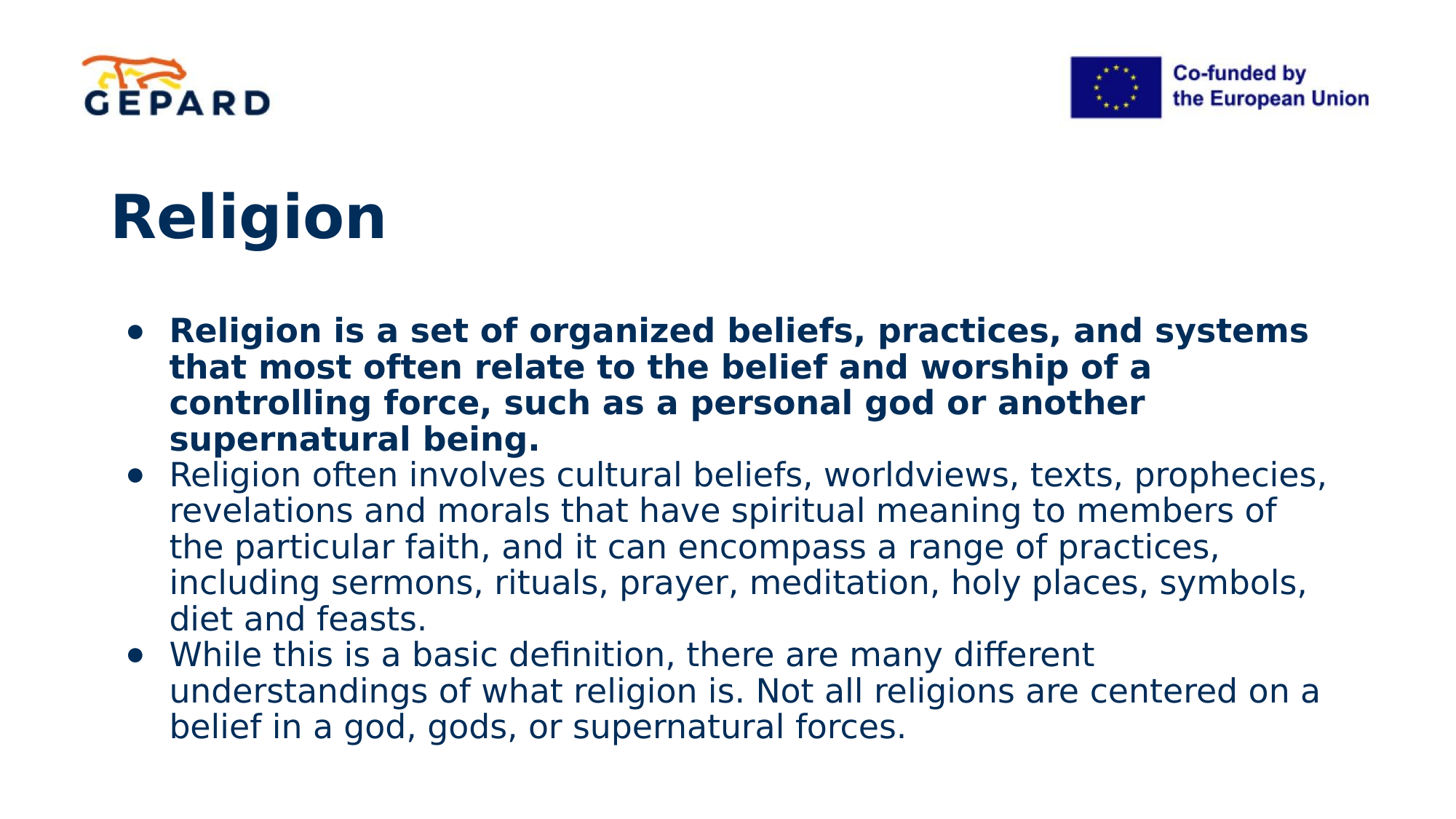

# Religion
Religion is a set of organized beliefs, practices, and systems that most often relate to the belief and worship of a controlling force, such as a personal god or another supernatural being.
Religion often involves cultural beliefs, worldviews, texts, prophecies, revelations and morals that have spiritual meaning to members of the particular faith, and it can encompass a range of practices, including sermons, rituals, prayer, meditation, holy places, symbols, diet and feasts.
While this is a basic definition, there are many different understandings of what religion is. Not all religions are centered on a belief in a god, gods, or supernatural forces.